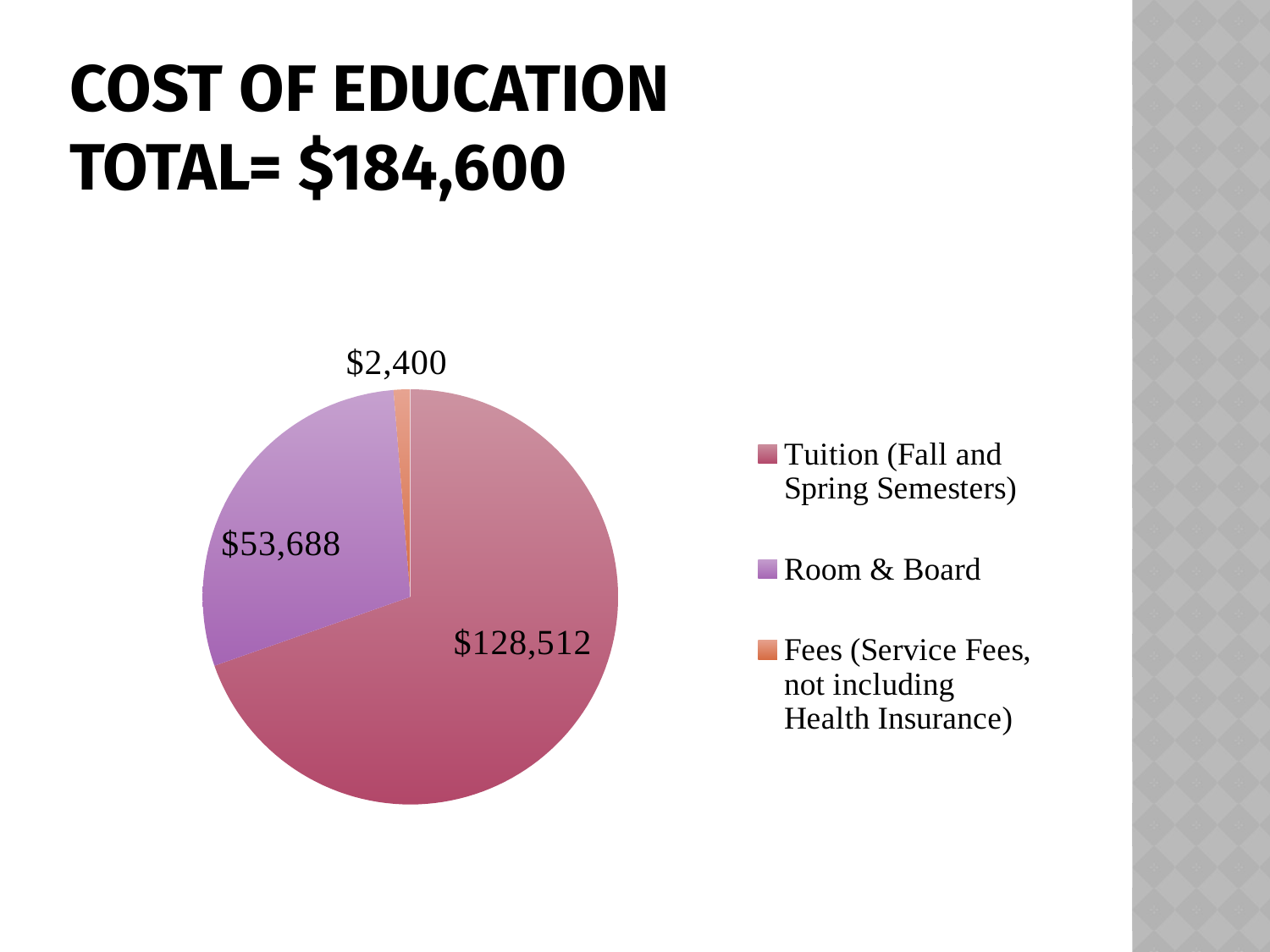

# Cost of Education Total= $184,600

### Chart

| Category | Cost of Education at Emerson College |
|---|---|
| Tuition (Fall and Spring Semesters) | 32128.0 |
| Room & Board | 13422.0 |
| Fees (Service Fees, not including Health Insurance) | 600.0 |